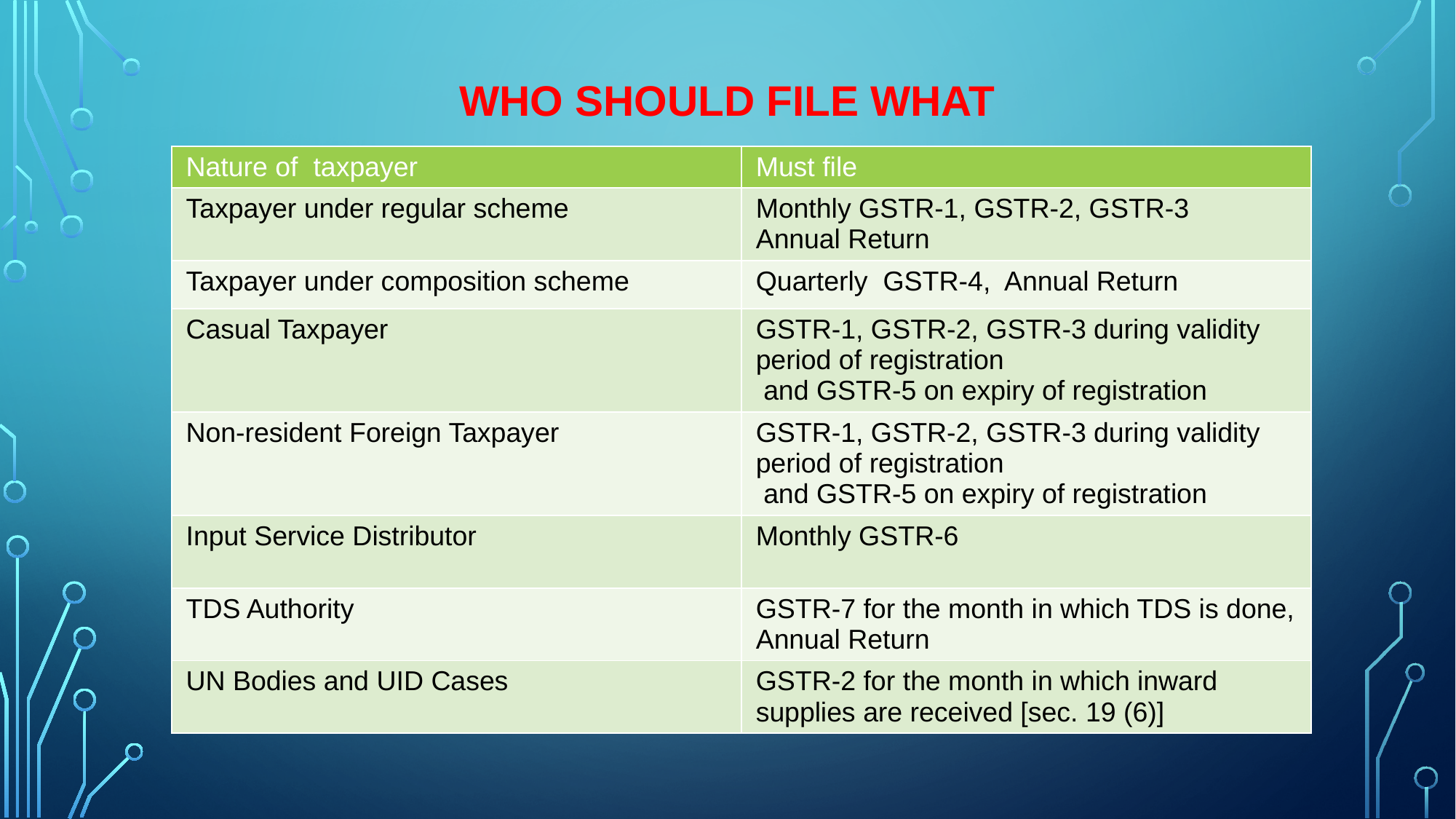

# Who should file what
| Nature of taxpayer | Must file |
| --- | --- |
| Taxpayer under regular scheme | Monthly GSTR-1, GSTR-2, GSTR-3 Annual Return |
| Taxpayer under composition scheme | Quarterly GSTR-4, Annual Return |
| Casual Taxpayer | GSTR-1, GSTR-2, GSTR-3 during validity period of registration and GSTR-5 on expiry of registration |
| Non-resident Foreign Taxpayer | GSTR-1, GSTR-2, GSTR-3 during validity period of registration and GSTR-5 on expiry of registration |
| Input Service Distributor | Monthly GSTR-6 |
| TDS Authority | GSTR-7 for the month in which TDS is done, Annual Return |
| UN Bodies and UID Cases | GSTR-2 for the month in which inward supplies are received [sec. 19 (6)] |